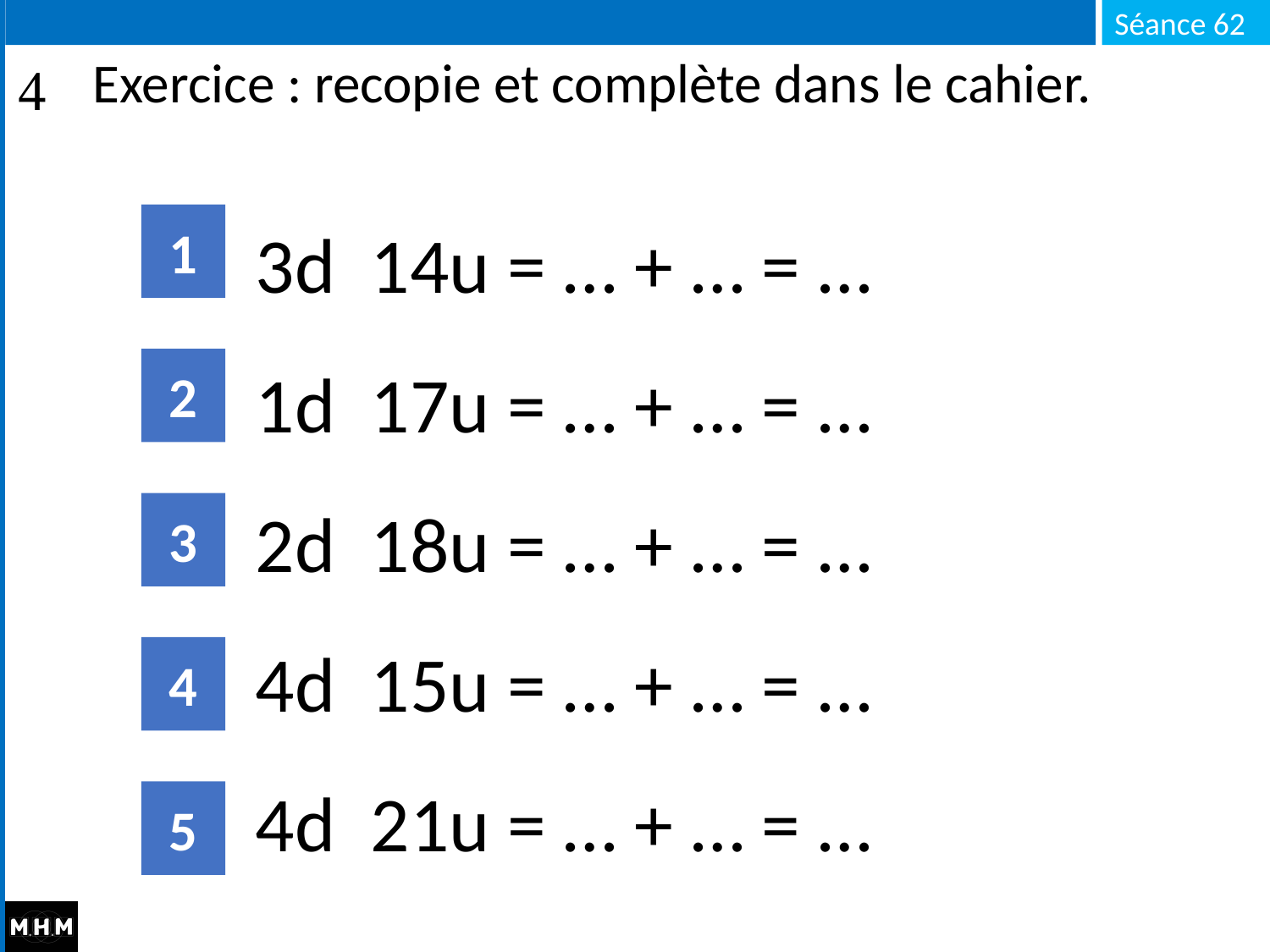

# Exercice : recopie et complète dans le cahier.
3d  14u = … + … = …
1d  17u = … + … = …
2d  18u = … + … = …
4d  15u = … + … = …
4d  21u = … + … = …

1
2
3
4
5